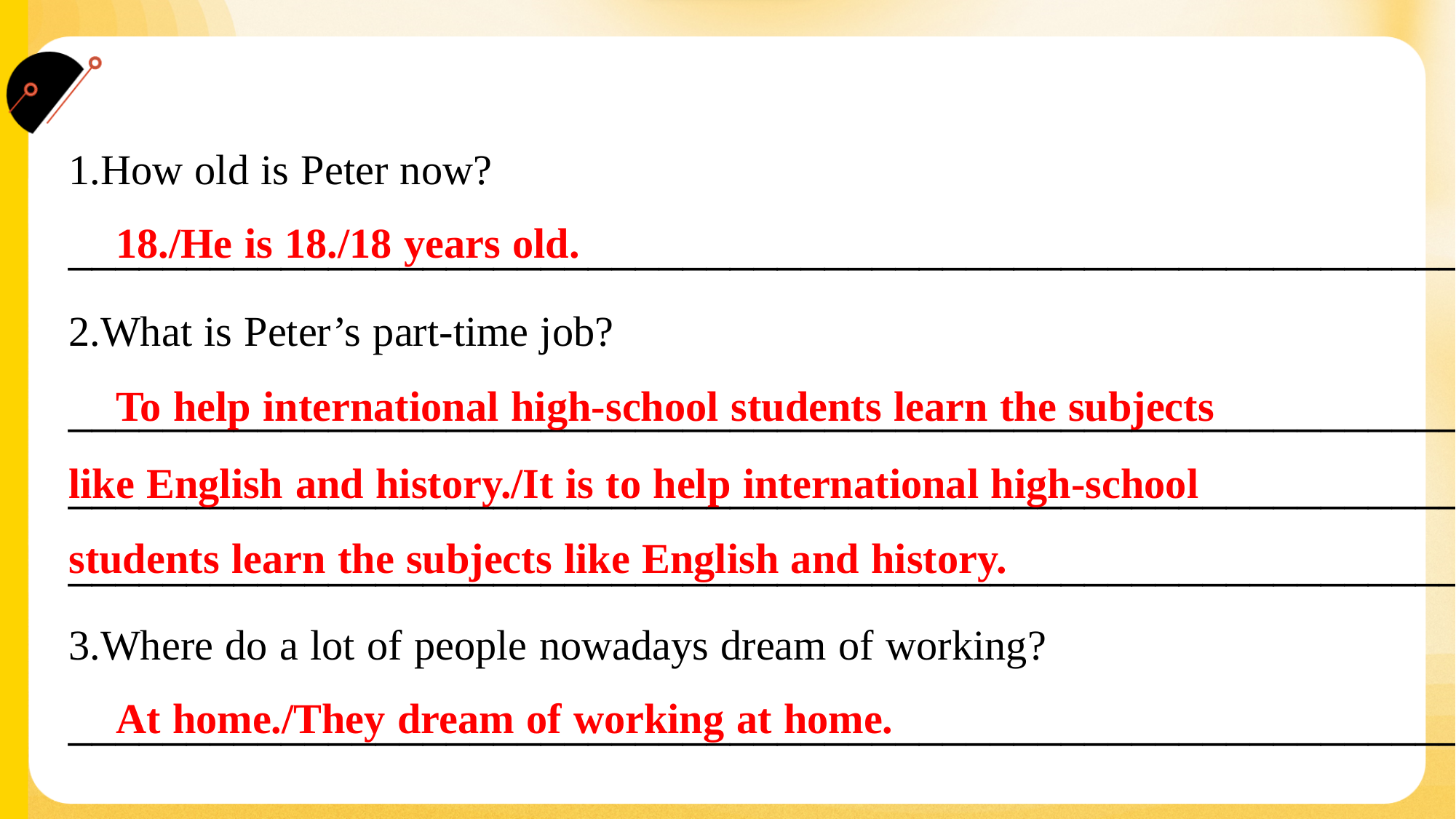

1.How old is Peter now?
______________________________________________________________

    18./He is 18./18 years old.
2.What is Peter’s part-time job?
______________________________________________________________
______________________________________________________________
______________________________________________________________

    To help international high-school students learn the subjects
like English and history./It is to help international high-school
students learn the subjects like English and history.
3.Where do a lot of people nowadays dream of working?
______________________________________________________________

    At home./They dream of working at home.